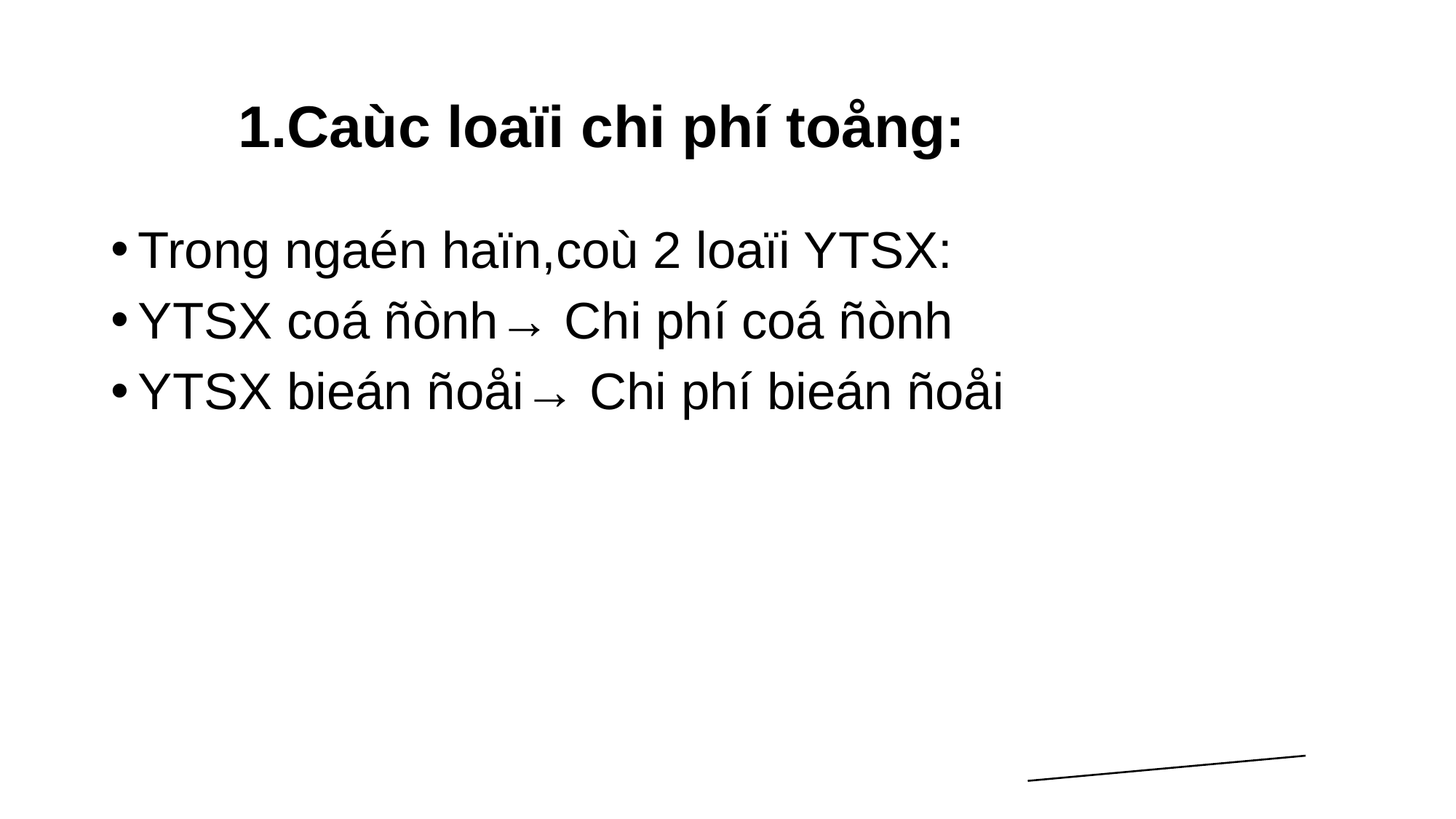

# 1.Caùc loaïi chi phí toång:
Trong ngaén haïn,coù 2 loaïi YTSX:
YTSX coá ñònh→ Chi phí coá ñònh
YTSX bieán ñoåi→ Chi phí bieán ñoåi